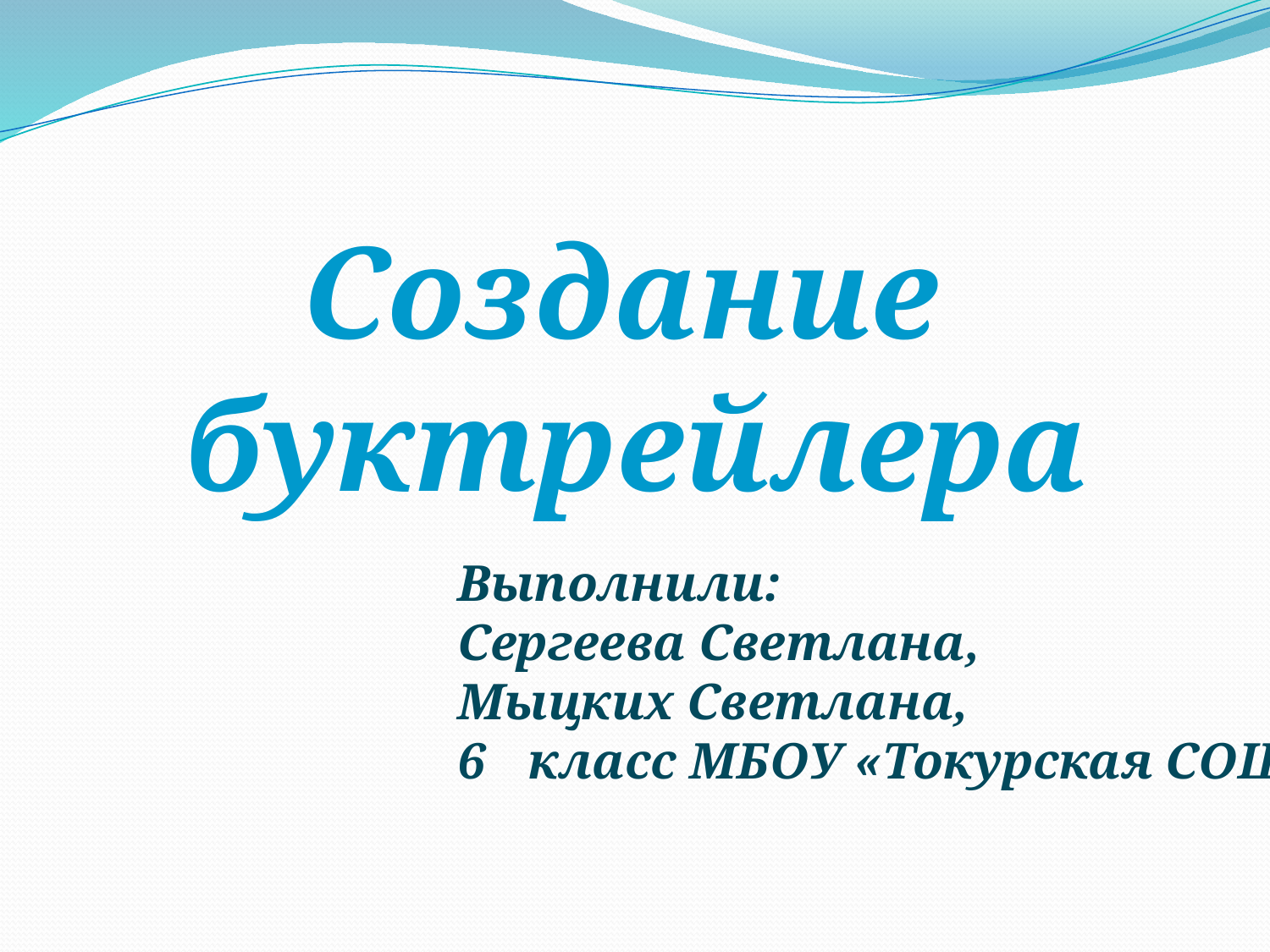

Создание
буктрейлера
Выполнили:
Сергеева Светлана,
Мыцких Светлана,
класс МБОУ «Токурская СОШ»